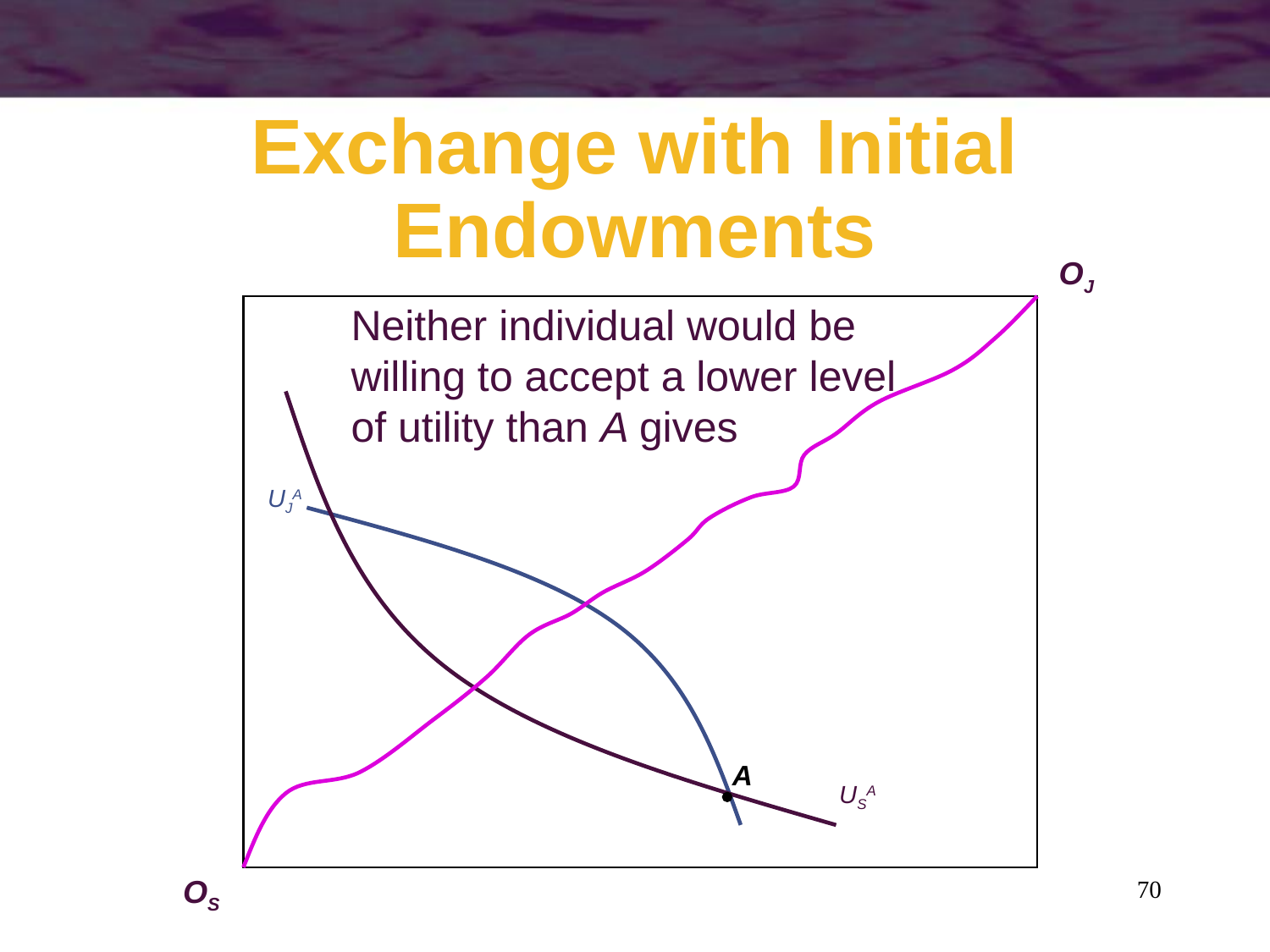

# Exchange with Initial Endowments
OJ
Neither individual would be willing to accept a lower level of utility than A gives

UJA

A
•
USA
OS
70